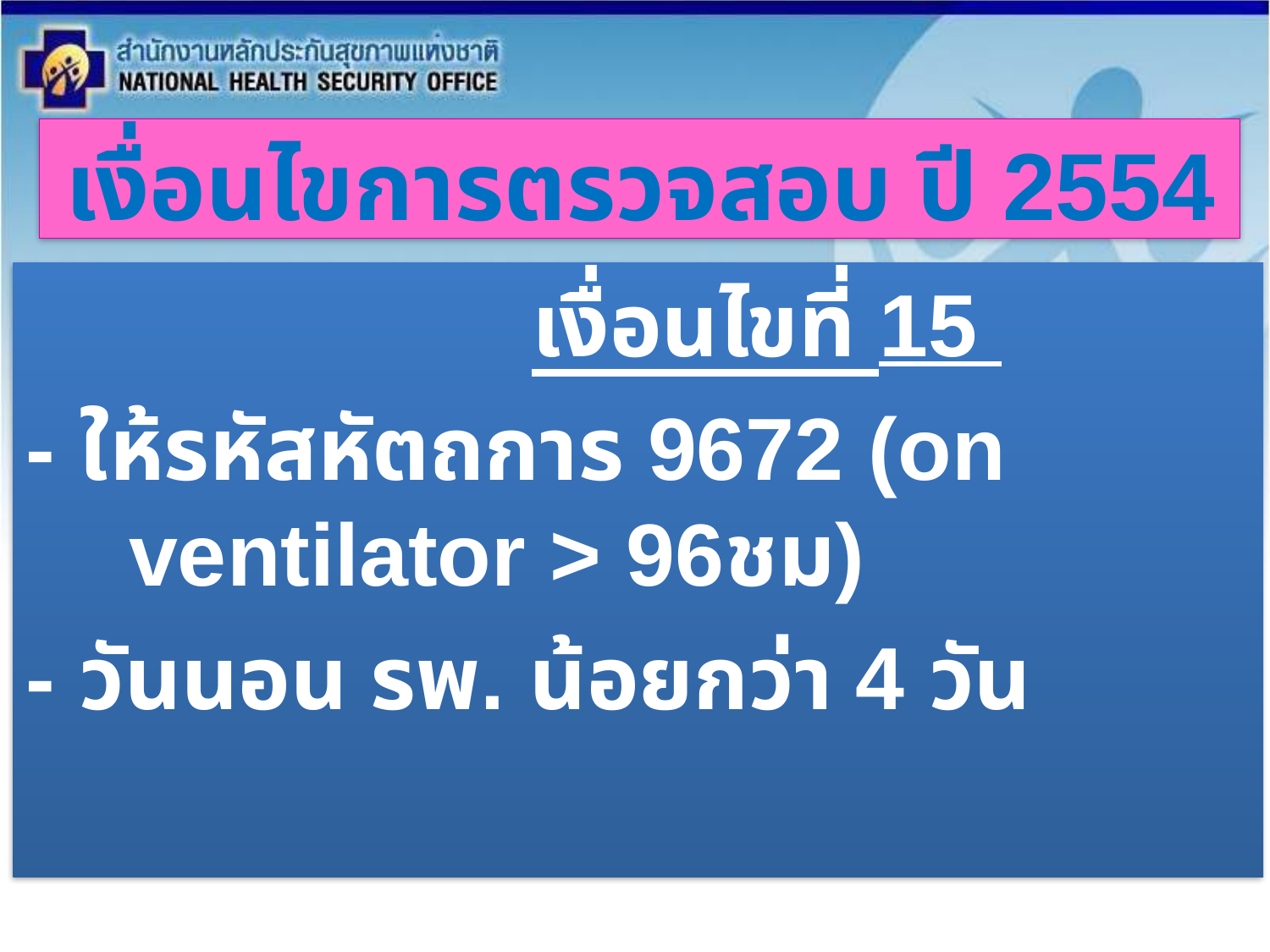

เงื่อนไขการตรวจสอบ ปี 2554
                       เงื่อนไขที่ 15
- ให้รหัสหัตถการ 9672 (on ventilator > 96ชม)
- วันนอน รพ. น้อยกว่า 4 วัน